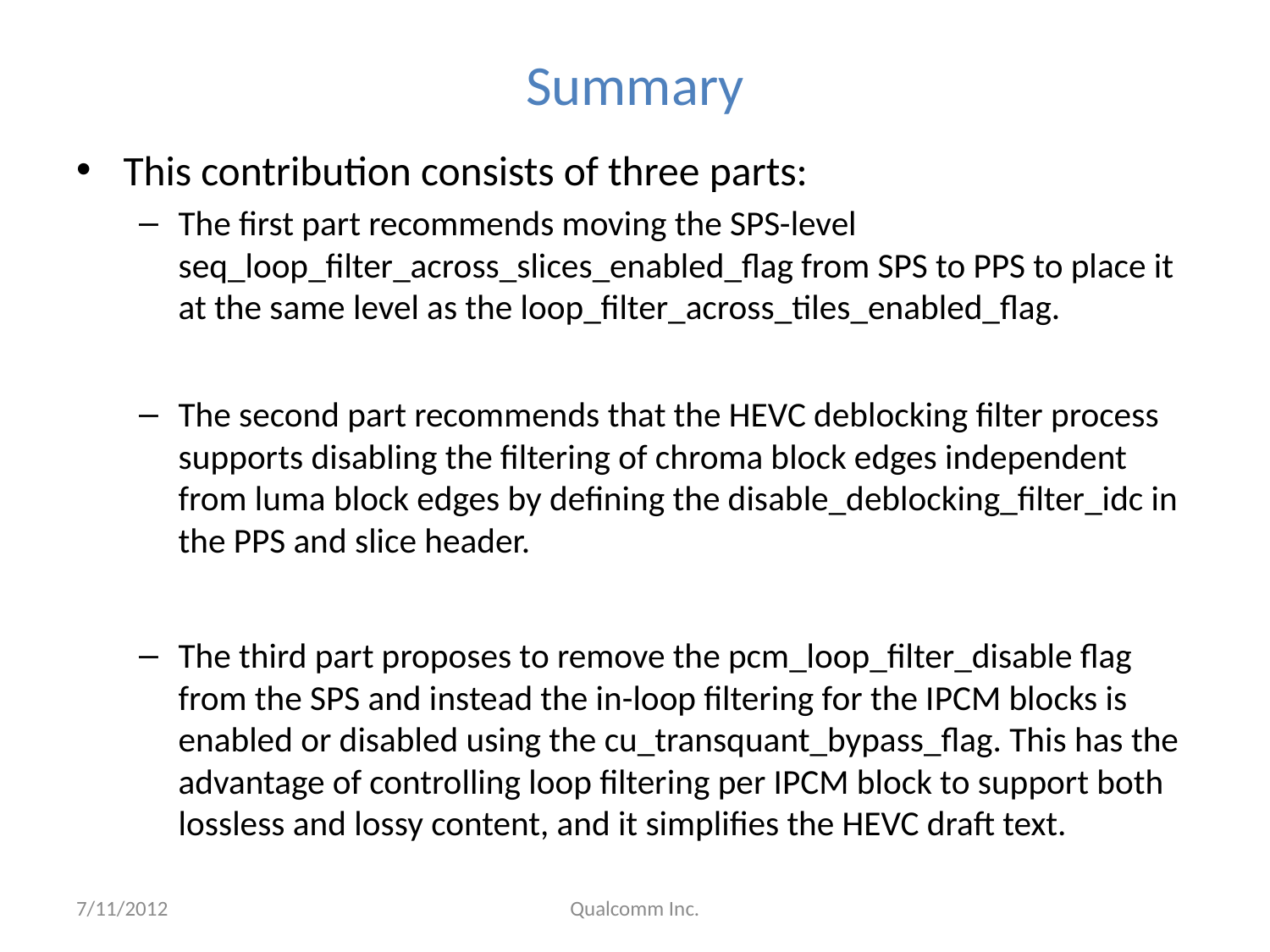

# Summary
This contribution consists of three parts:
The first part recommends moving the SPS-level seq_loop_filter_across_slices_enabled_flag from SPS to PPS to place it at the same level as the loop_filter_across_tiles_enabled_flag.

The second part recommends that the HEVC deblocking filter process supports disabling the filtering of chroma block edges independent from luma block edges by defining the disable_deblocking_filter_idc in the PPS and slice header.

The third part proposes to remove the pcm_loop_filter_disable flag from the SPS and instead the in-loop filtering for the IPCM blocks is enabled or disabled using the cu_transquant_bypass_flag. This has the advantage of controlling loop filtering per IPCM block to support both lossless and lossy content, and it simplifies the HEVC draft text.
7/11/2012
Qualcomm Inc.